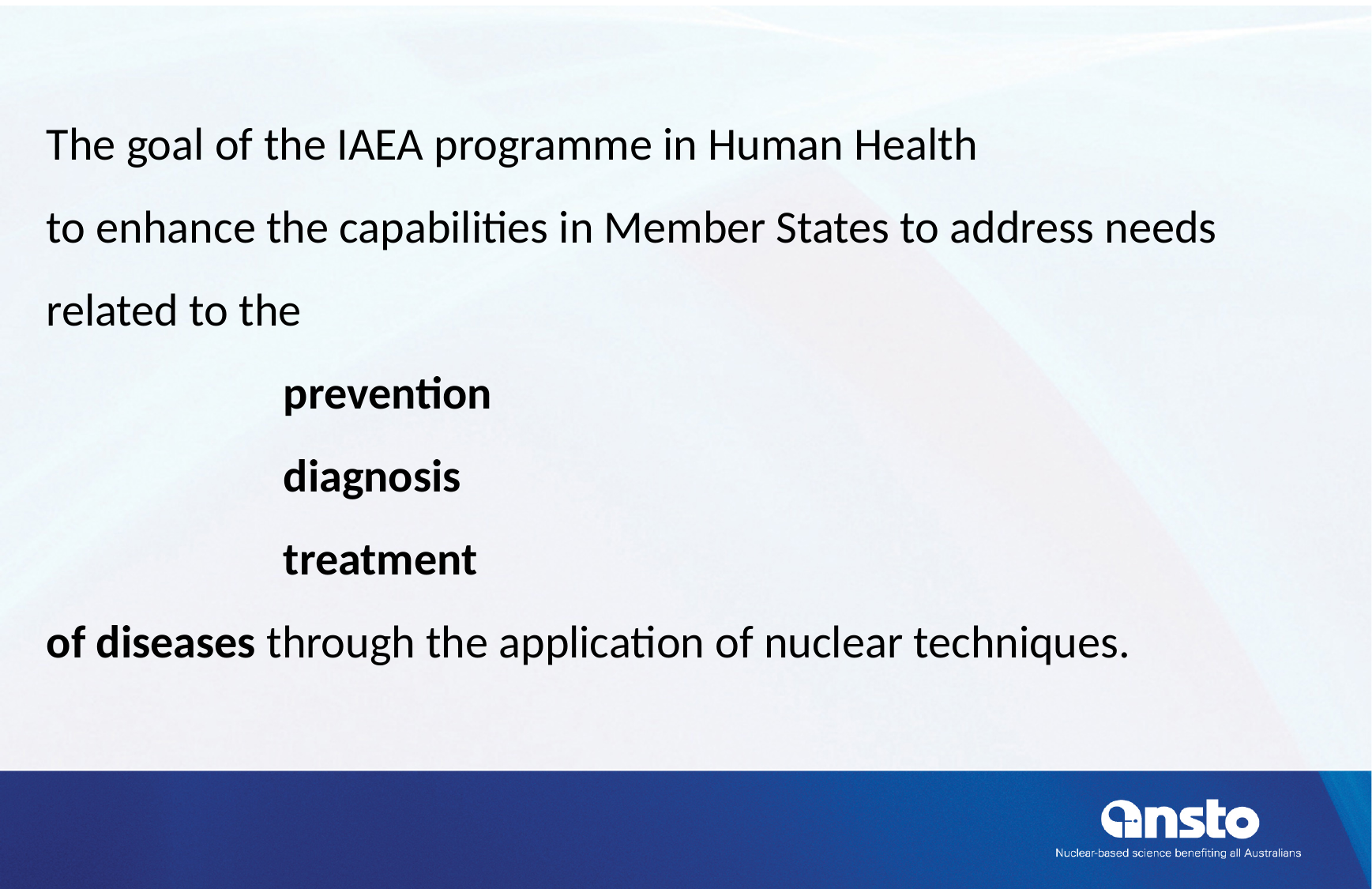

The goal of the IAEA programme in Human Health
to enhance the capabilities in Member States to address needs
related to the
		prevention
		diagnosis
		treatment
of diseases through the application of nuclear techniques.